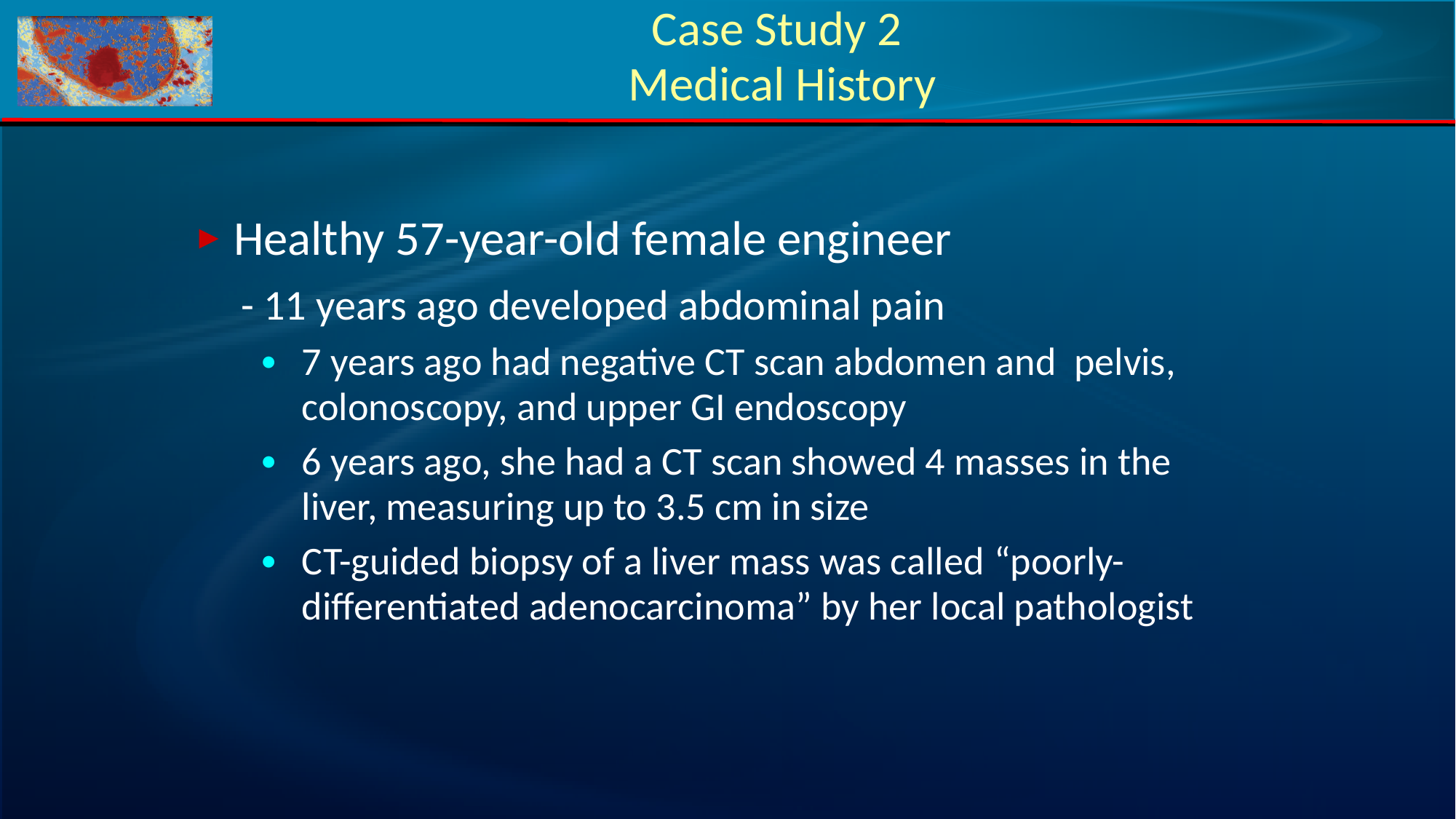

# Case Study 2 Medical History
Healthy 57-year-old female engineer
     - 11 years ago developed abdominal pain
7 years ago had negative CT scan abdomen and  pelvis, colonoscopy, and upper GI endoscopy
6 years ago, she had a CT scan showed 4 masses in the liver, measuring up to 3.5 cm in size
CT-guided biopsy of a liver mass was called “poorly-differentiated adenocarcinoma” by her local pathologist